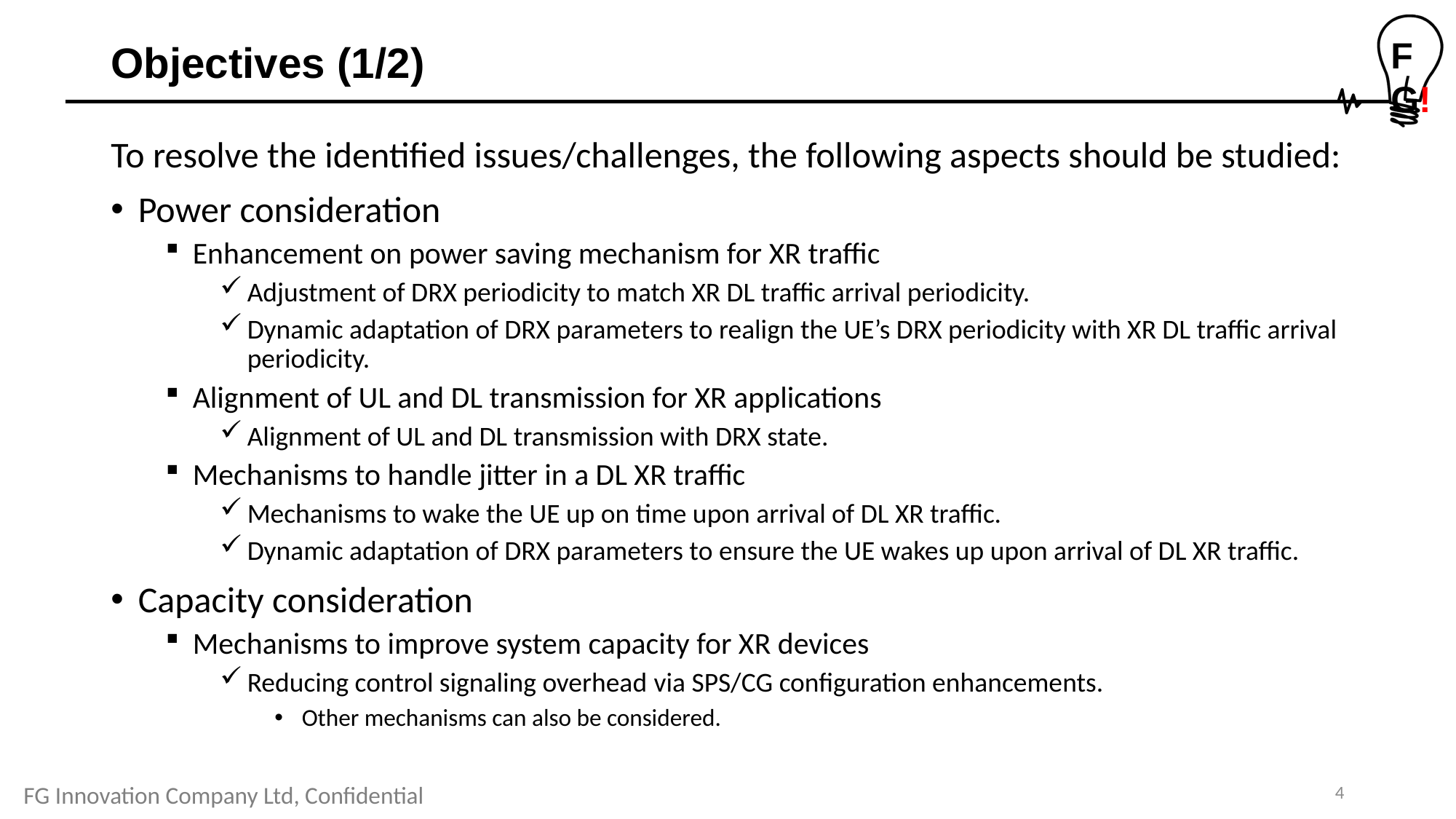

# Objectives (1/2)
To resolve the identified issues/challenges, the following aspects should be studied:
Power consideration
Enhancement on power saving mechanism for XR traffic
Adjustment of DRX periodicity to match XR DL traffic arrival periodicity.
Dynamic adaptation of DRX parameters to realign the UE’s DRX periodicity with XR DL traffic arrival periodicity.
Alignment of UL and DL transmission for XR applications
Alignment of UL and DL transmission with DRX state.
Mechanisms to handle jitter in a DL XR traffic
Mechanisms to wake the UE up on time upon arrival of DL XR traffic.
Dynamic adaptation of DRX parameters to ensure the UE wakes up upon arrival of DL XR traffic.
Capacity consideration
Mechanisms to improve system capacity for XR devices
Reducing control signaling overhead via SPS/CG configuration enhancements.
Other mechanisms can also be considered.

4